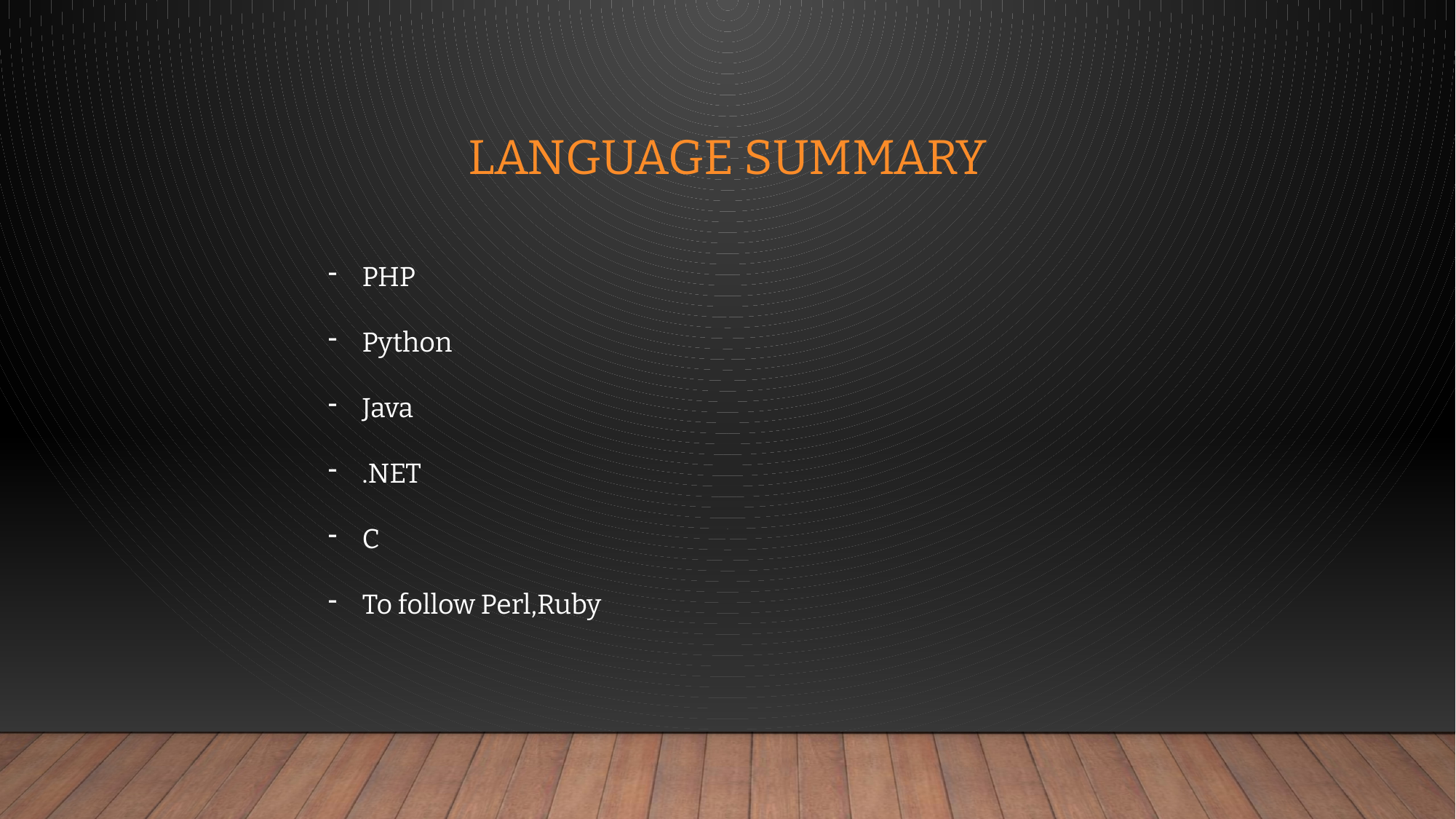

# LANGUAGE SUMMARY

PHP

Python

Java

.NET

C

To follow Perl,Ruby